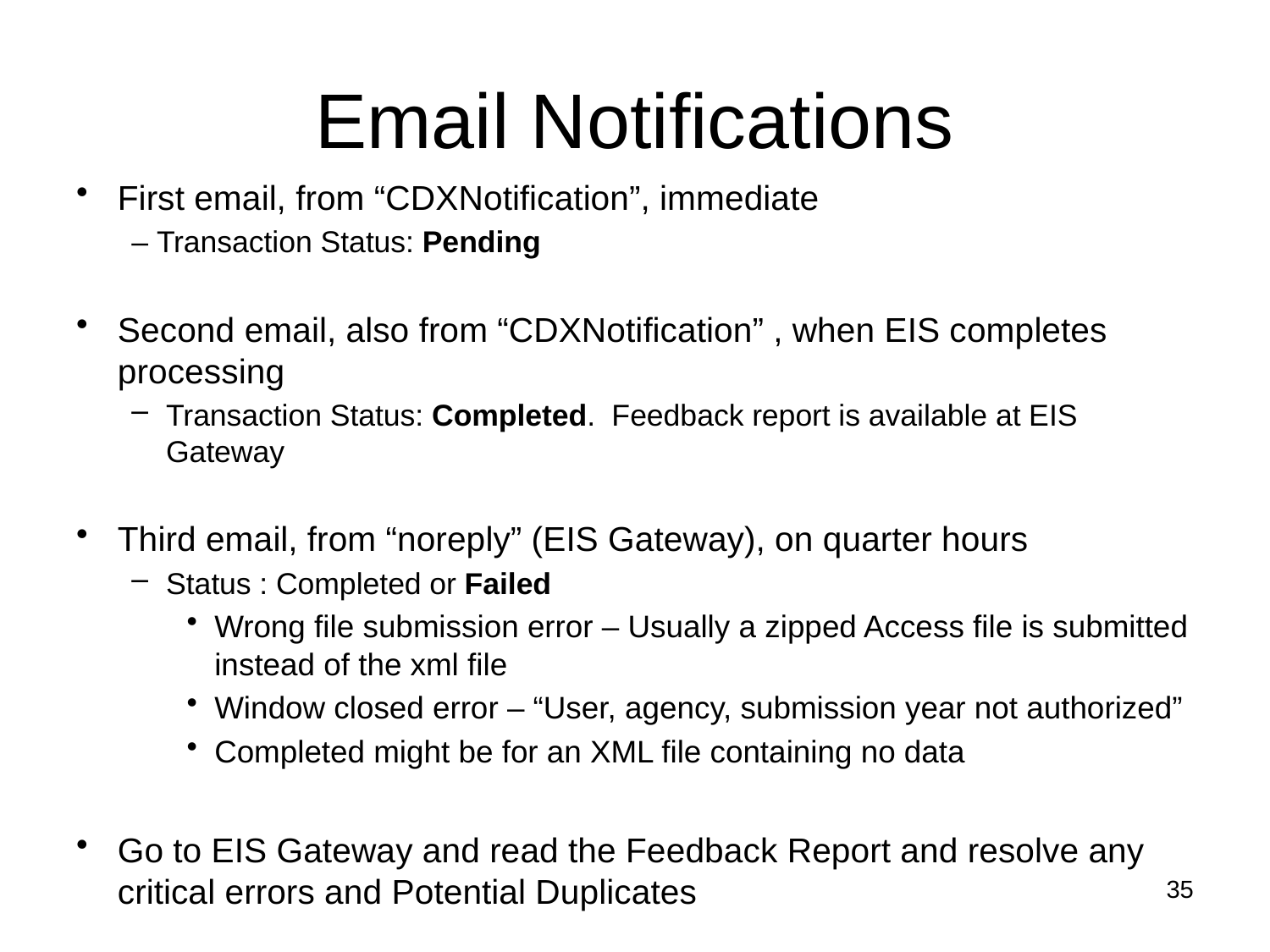

# Email Notifications
First email, from “CDXNotification”, immediate
– Transaction Status: Pending

Second email, also from “CDXNotification” , when EIS completes processing
Transaction Status: Completed.  Feedback report is available at EIS Gateway

Third email, from “noreply” (EIS Gateway), on quarter hours
Status : Completed or Failed
Wrong file submission error – Usually a zipped Access file is submitted instead of the xml file
Window closed error – “User, agency, submission year not authorized”
Completed might be for an XML file containing no data

Go to EIS Gateway and read the Feedback Report and resolve any critical errors and Potential Duplicates

35